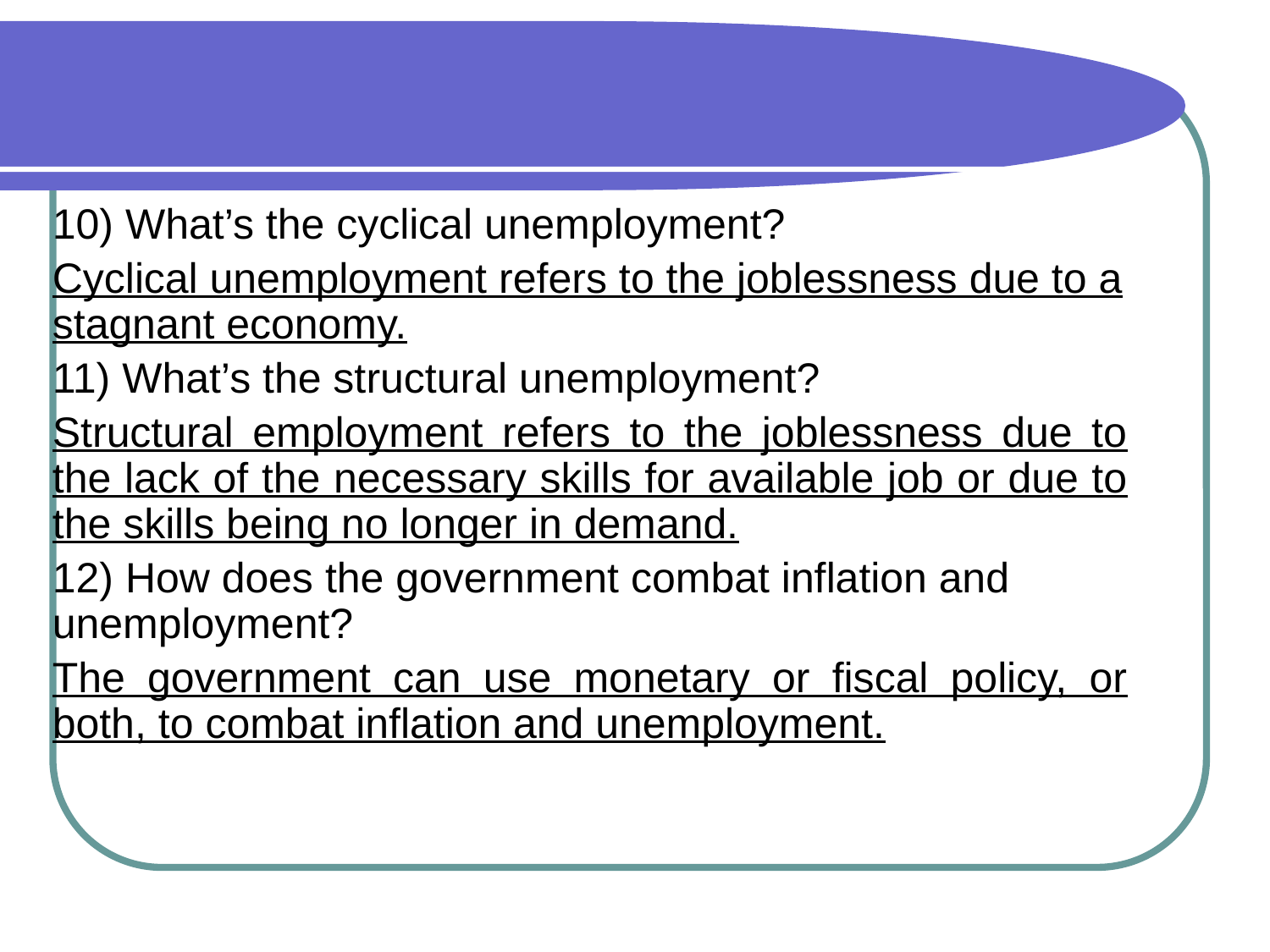

#
10) What’s the cyclical unemployment?
Cyclical unemployment refers to the joblessness due to a stagnant economy.
11) What’s the structural unemployment?
Structural employment refers to the joblessness due to the lack of the necessary skills for available job or due to the skills being no longer in demand.
12) How does the government combat inflation and unemployment?
The government can use monetary or fiscal policy, or both, to combat inflation and unemployment.